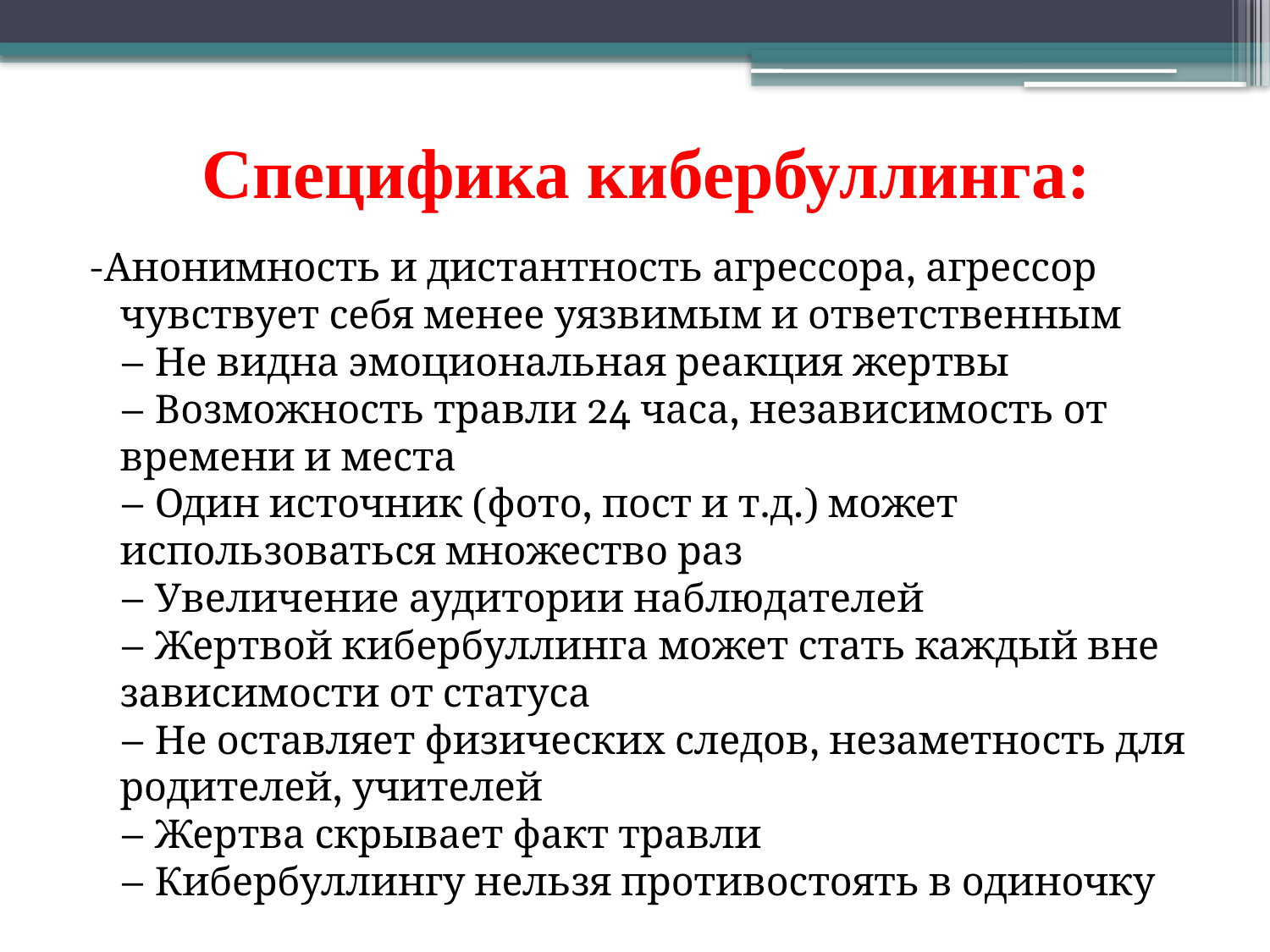

# Специфика кибербуллинга:
-Анонимность и дистантность агрессора, агрессор чувствует себя менее уязвимым и ответственным
– Не видна эмоциональная реакция жертвы
– Возможность травли 24 часа, независимость от времени и места
– Один источник (фото, пост и т.д.) может использоваться множество раз
– Увеличение аудитории наблюдателей
– Жертвой кибербуллинга может стать каждый вне зависимости от статуса
– Не оставляет физических следов, незаметность для родителей, учителей
– Жертва скрывает факт травли
– Кибербуллингу нельзя противостоять в одиночку